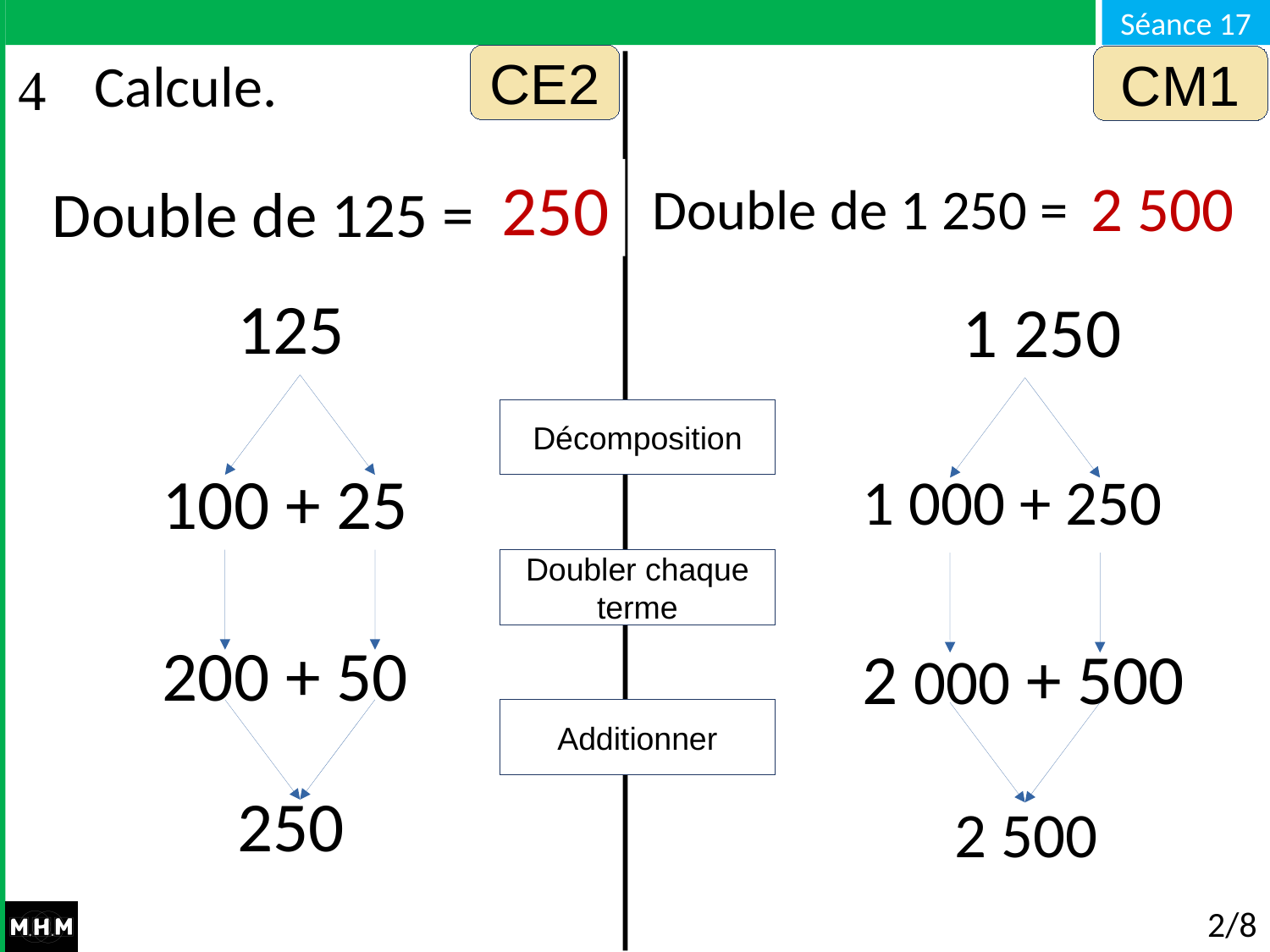

CE2
CM1
# Calcule.

250
2 500
Double de 125 = …
Double de 1 250 =
125
1 250

Décomposition
100 + 25
1 000 + 250

Doubler chaque terme

200 + 50
2 000 + 500

Additionner

250
2 500
2/8